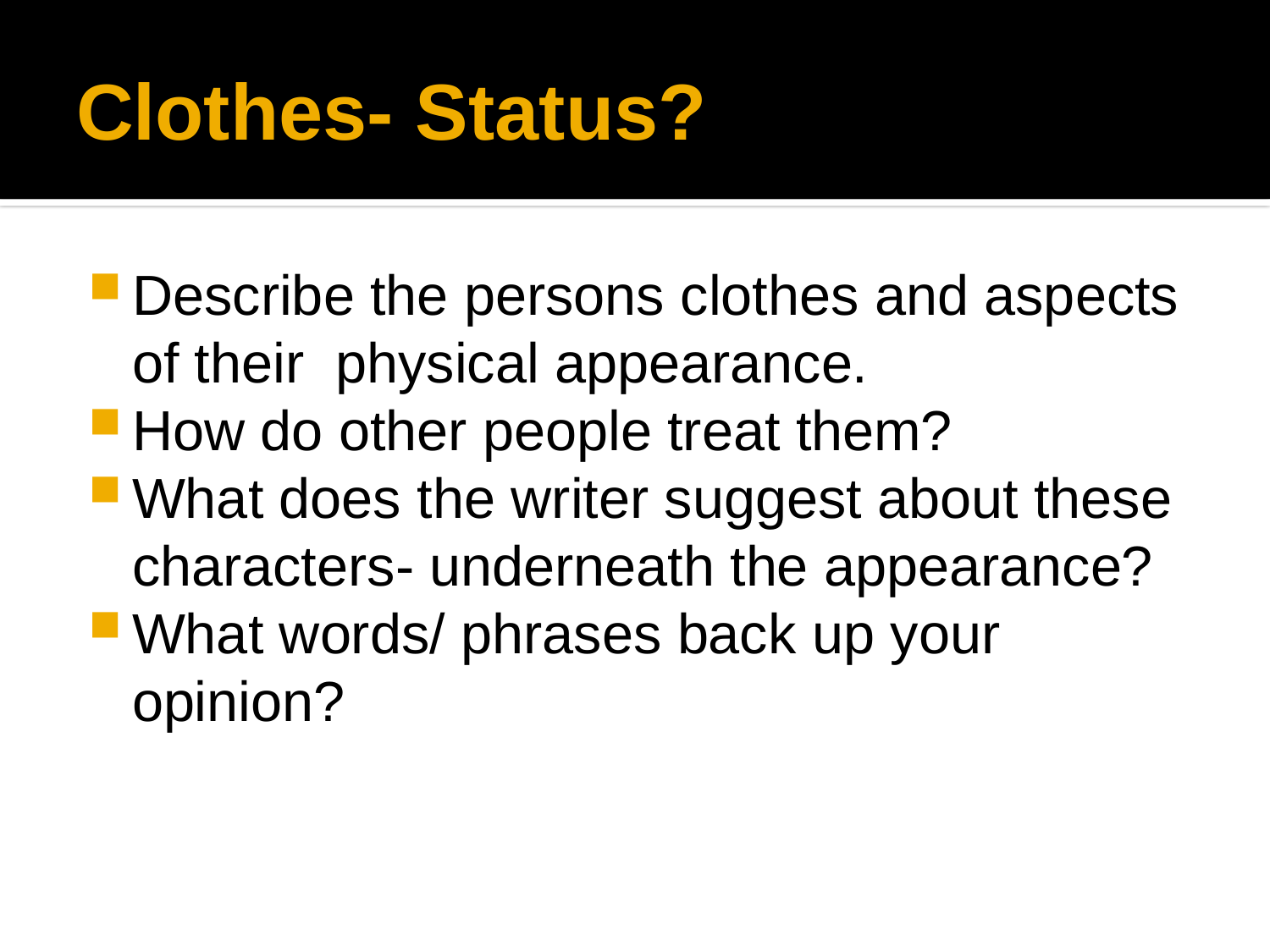

# Clothes- Status?
Describe the persons clothes and aspects of their  physical appearance.
How do other people treat them?
What does the writer suggest about these characters- underneath the appearance?
What words/ phrases back up your opinion?